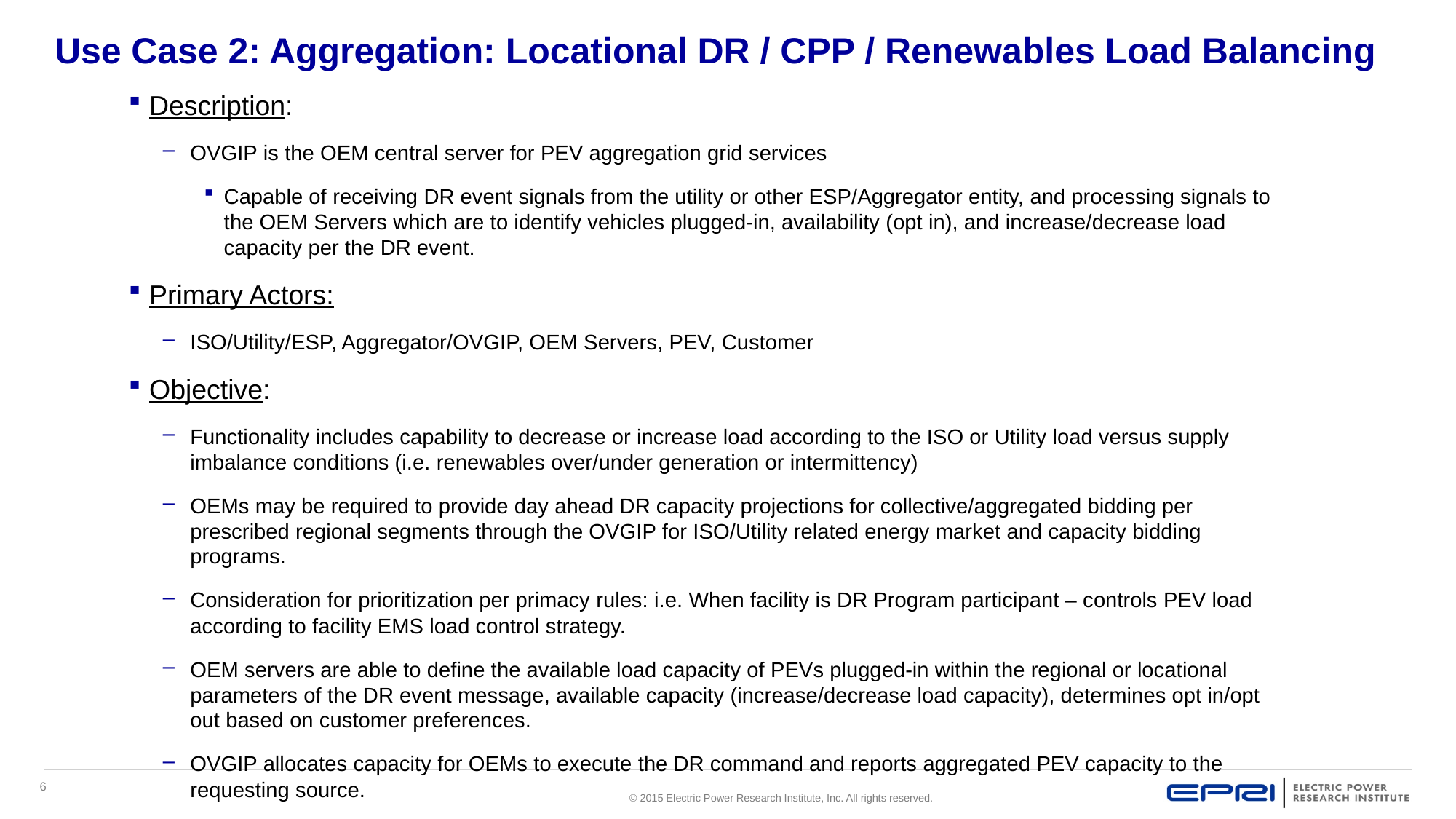

# Use Case 2: Aggregation: Locational DR / CPP / Renewables Load Balancing
Description:
OVGIP is the OEM central server for PEV aggregation grid services
Capable of receiving DR event signals from the utility or other ESP/Aggregator entity, and processing signals to the OEM Servers which are to identify vehicles plugged-in, availability (opt in), and increase/decrease load capacity per the DR event.
Primary Actors:
ISO/Utility/ESP, Aggregator/OVGIP, OEM Servers, PEV, Customer
Objective:
Functionality includes capability to decrease or increase load according to the ISO or Utility load versus supply imbalance conditions (i.e. renewables over/under generation or intermittency)
OEMs may be required to provide day ahead DR capacity projections for collective/aggregated bidding per prescribed regional segments through the OVGIP for ISO/Utility related energy market and capacity bidding programs.
Consideration for prioritization per primacy rules: i.e. When facility is DR Program participant – controls PEV load according to facility EMS load control strategy.
OEM servers are able to define the available load capacity of PEVs plugged-in within the regional or locational parameters of the DR event message, available capacity (increase/decrease load capacity), determines opt in/opt out based on customer preferences.
OVGIP allocates capacity for OEMs to execute the DR command and reports aggregated PEV capacity to the requesting source.